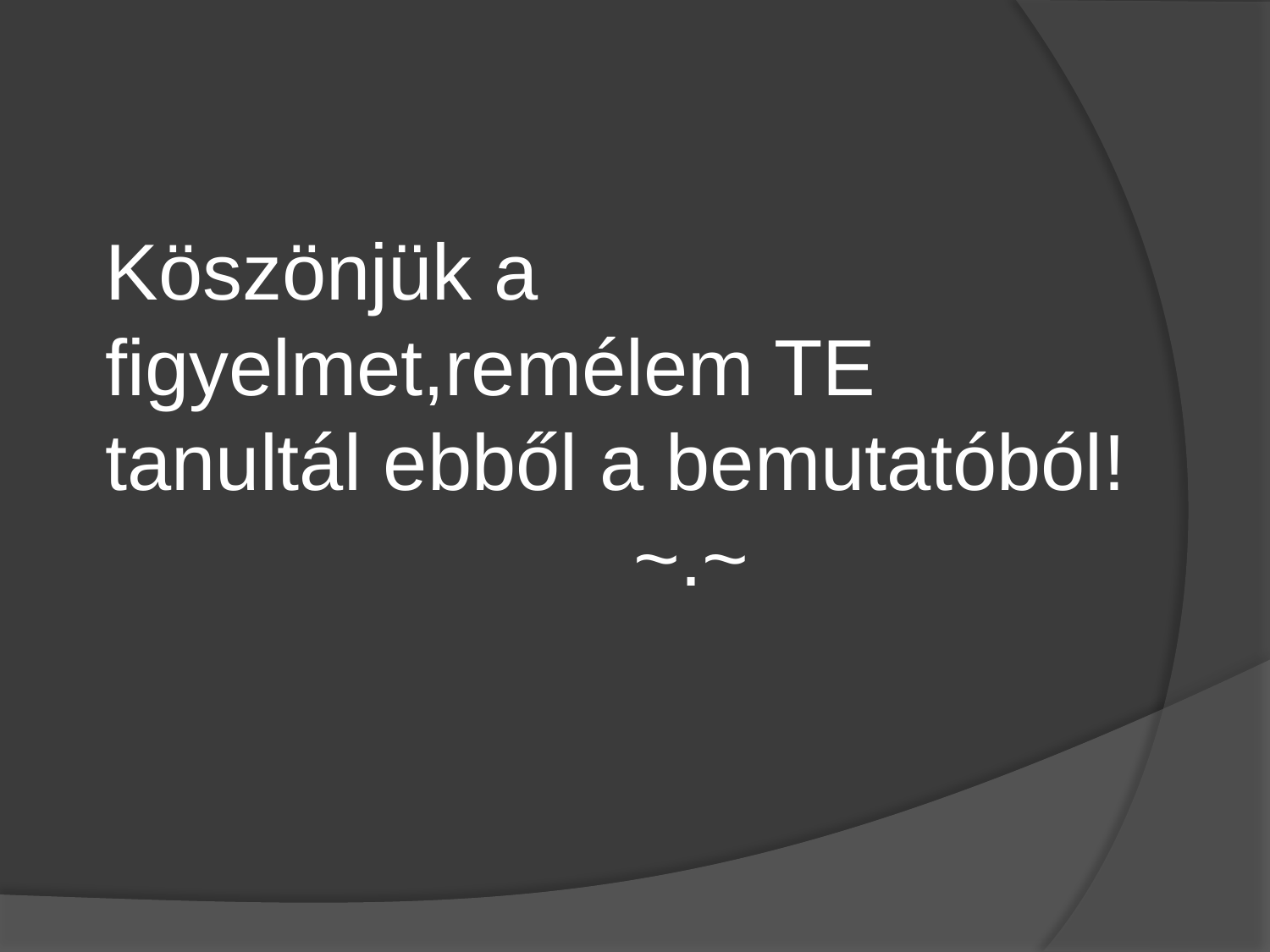

# Köszönjük a figyelmet,remélem TE tanultál ebből a bemutatóból! ~.~